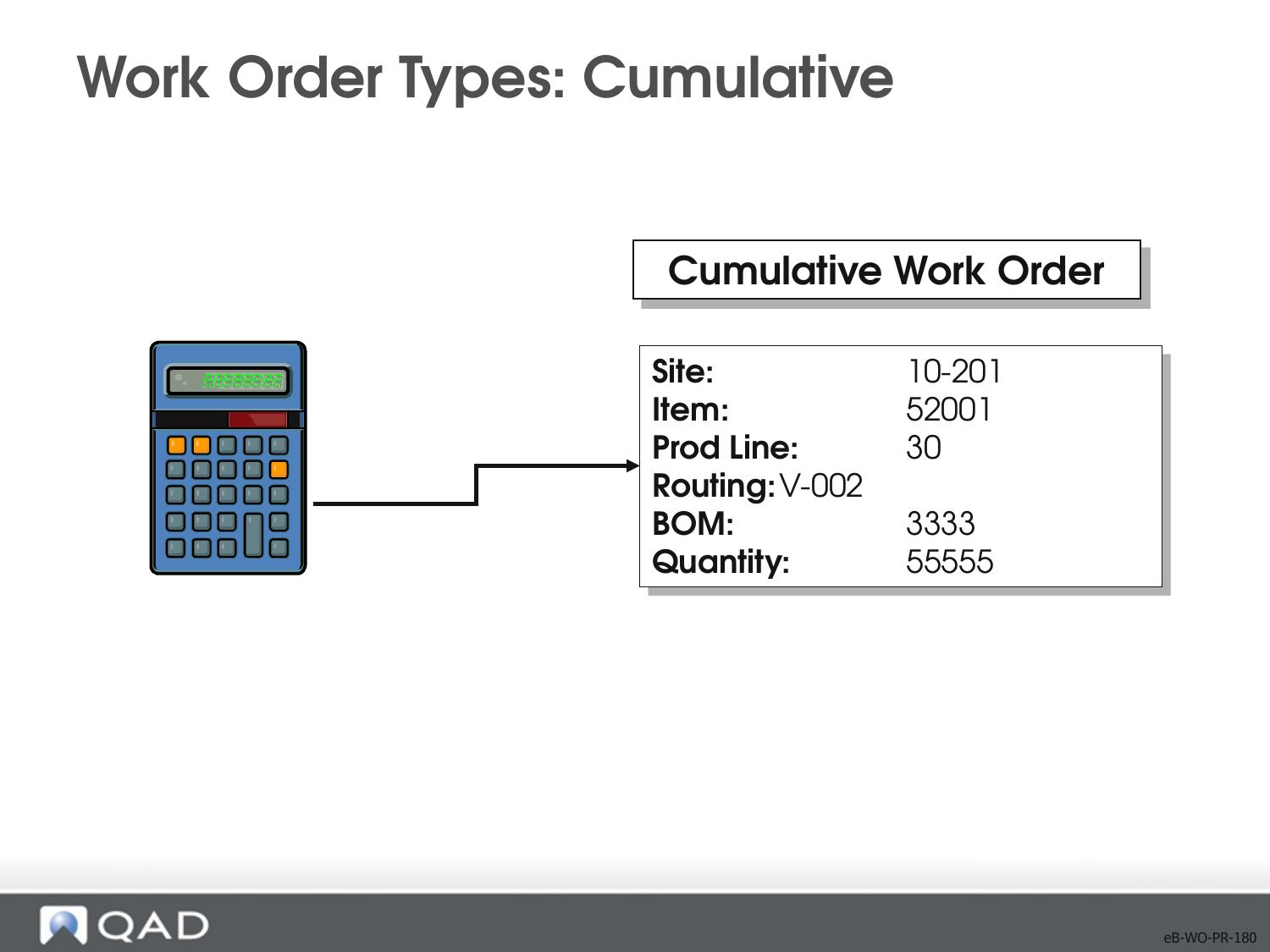

# Work Order Types: Cumulative
Cumulative Work Order

Site:		10-201
Item:		52001
Prod Line:	30
Routing:	V-002
BOM:		3333
Quantity:	55555
eB-WO-PR-180